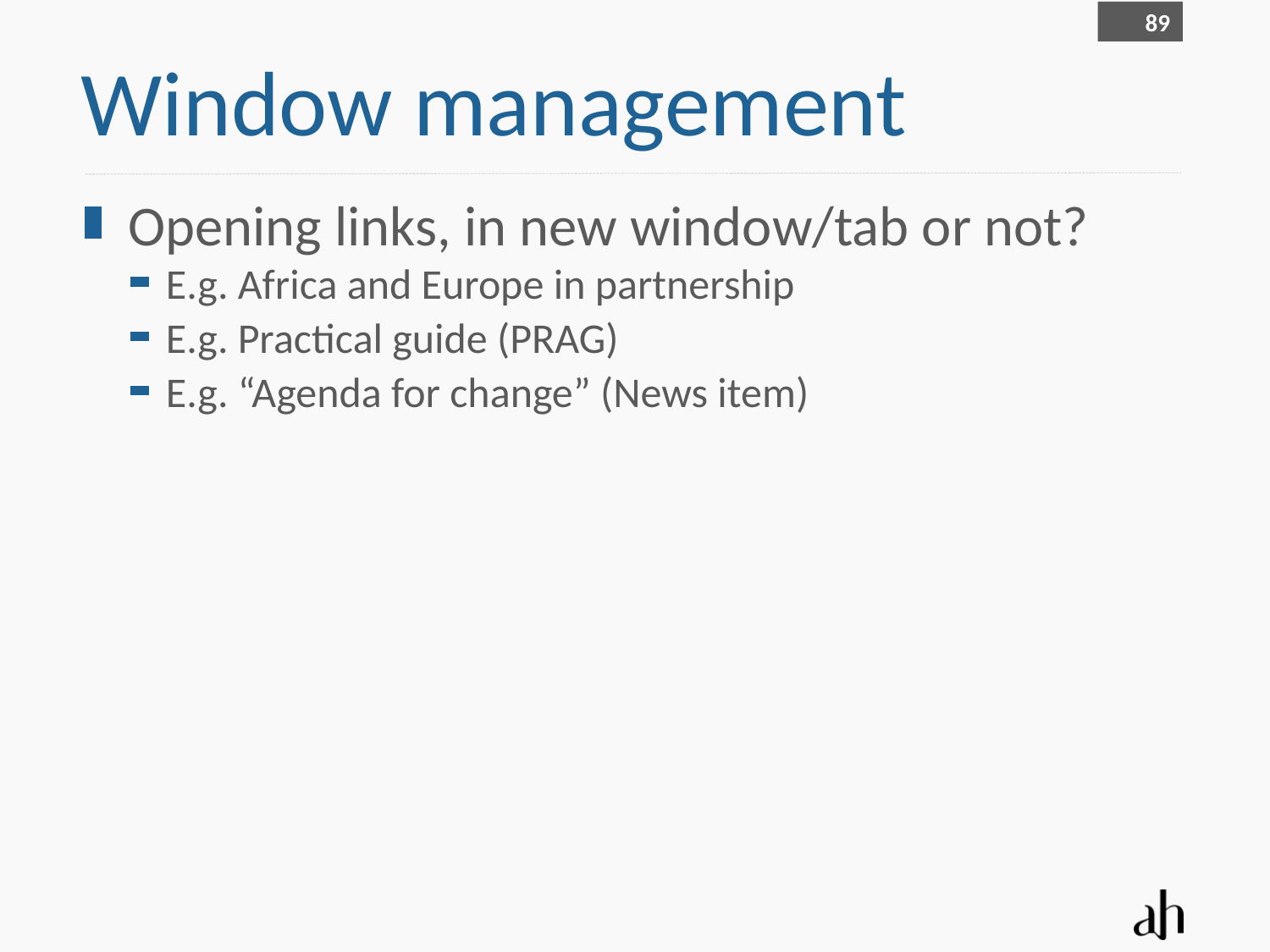

89
# Window management

Opening links, in new window/tab or not?
E.g. Africa and Europe in partnership
E.g. Practical guide (PRAG)
E.g. “Agenda for change” (News item)